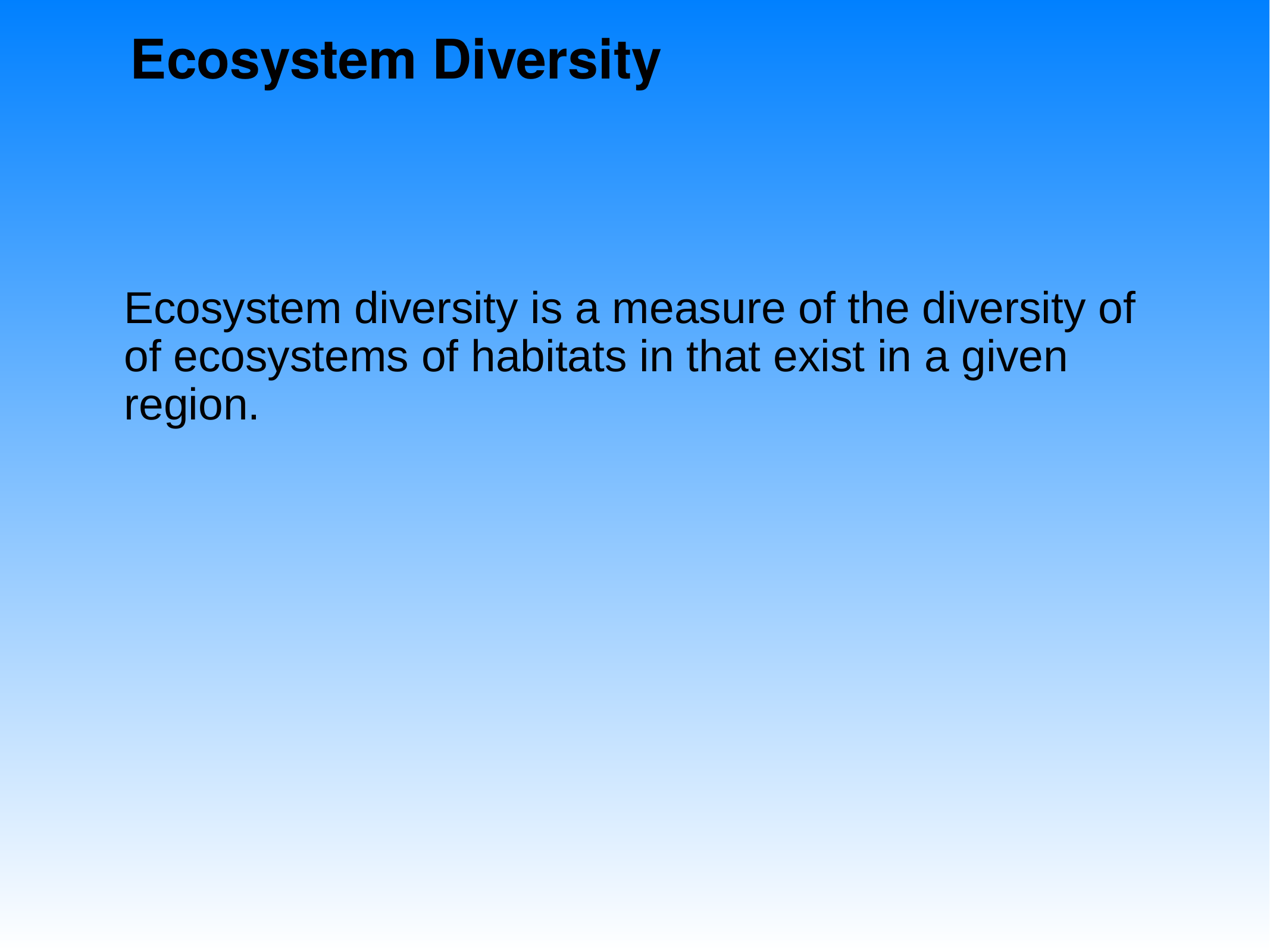

Ecosystem Diversity
Ecosystem diversity is a measure of the diversity of of ecosystems of habitats in that exist in a given region.